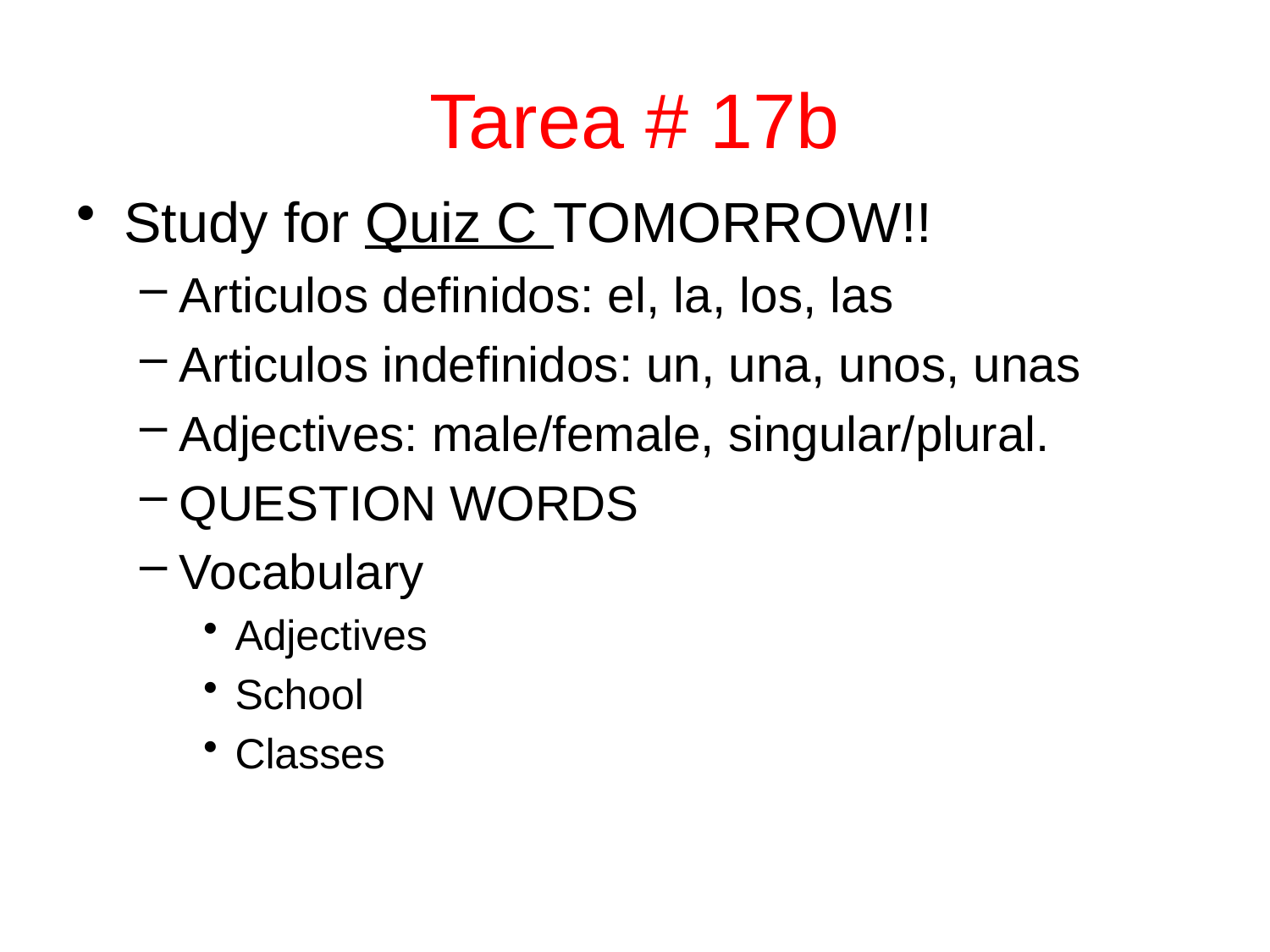

# Tarea # 17b
Study for Quiz C TOMORROW!!
Articulos definidos: el, la, los, las
Articulos indefinidos: un, una, unos, unas
Adjectives: male/female, singular/plural.
QUESTION WORDS
Vocabulary
Adjectives
School
Classes